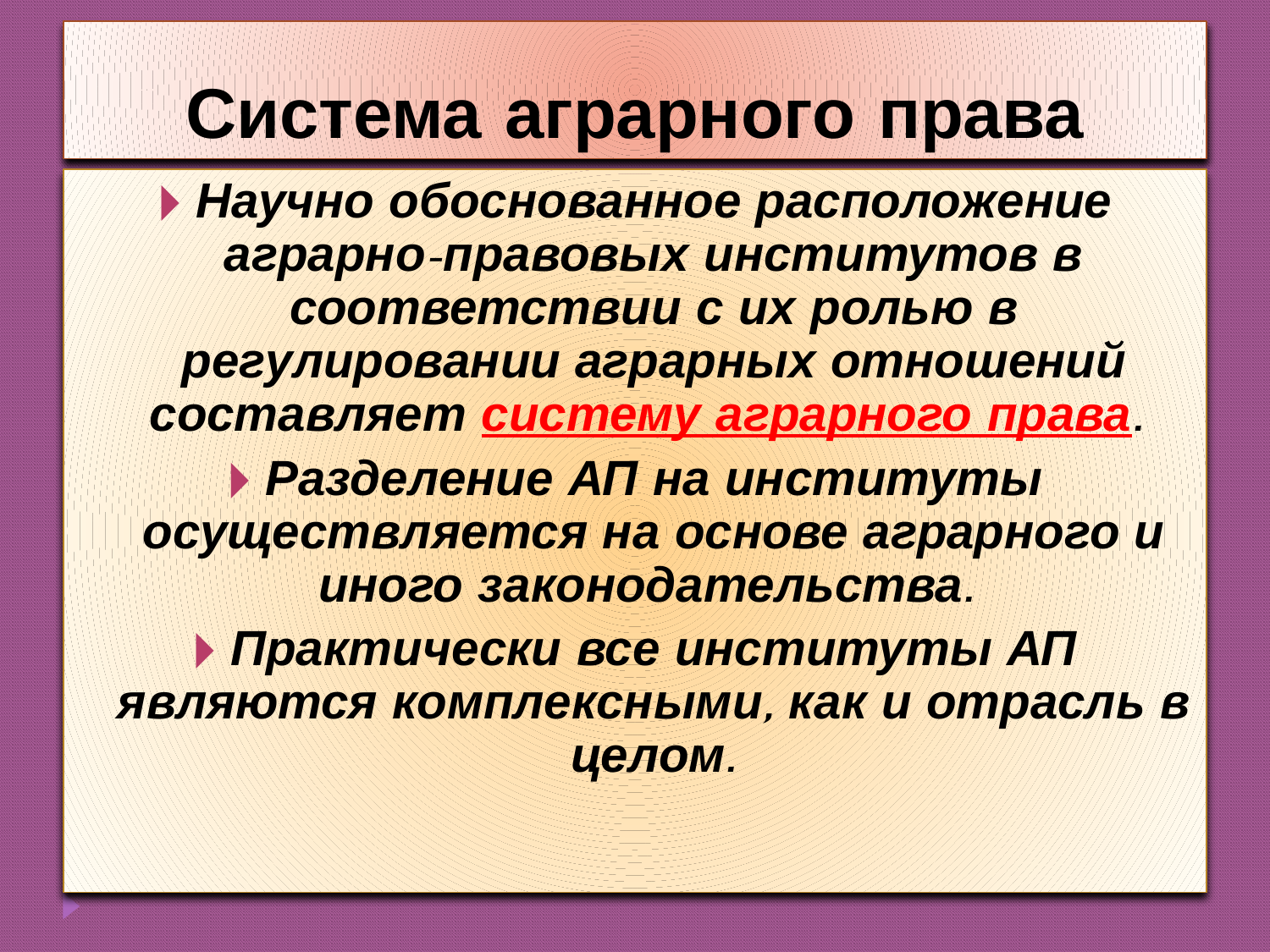

# Система аграрного права
Научно обоснованное расположение аграрно-правовых институтов в соответствии с их ролью в регулировании аграрных отношений составляет систему аграрного права.
Разделение АП на институты осуществляется на основе аграрного и иного законодательства.
Практически все институты АП являются комплексными, как и отрасль в целом.